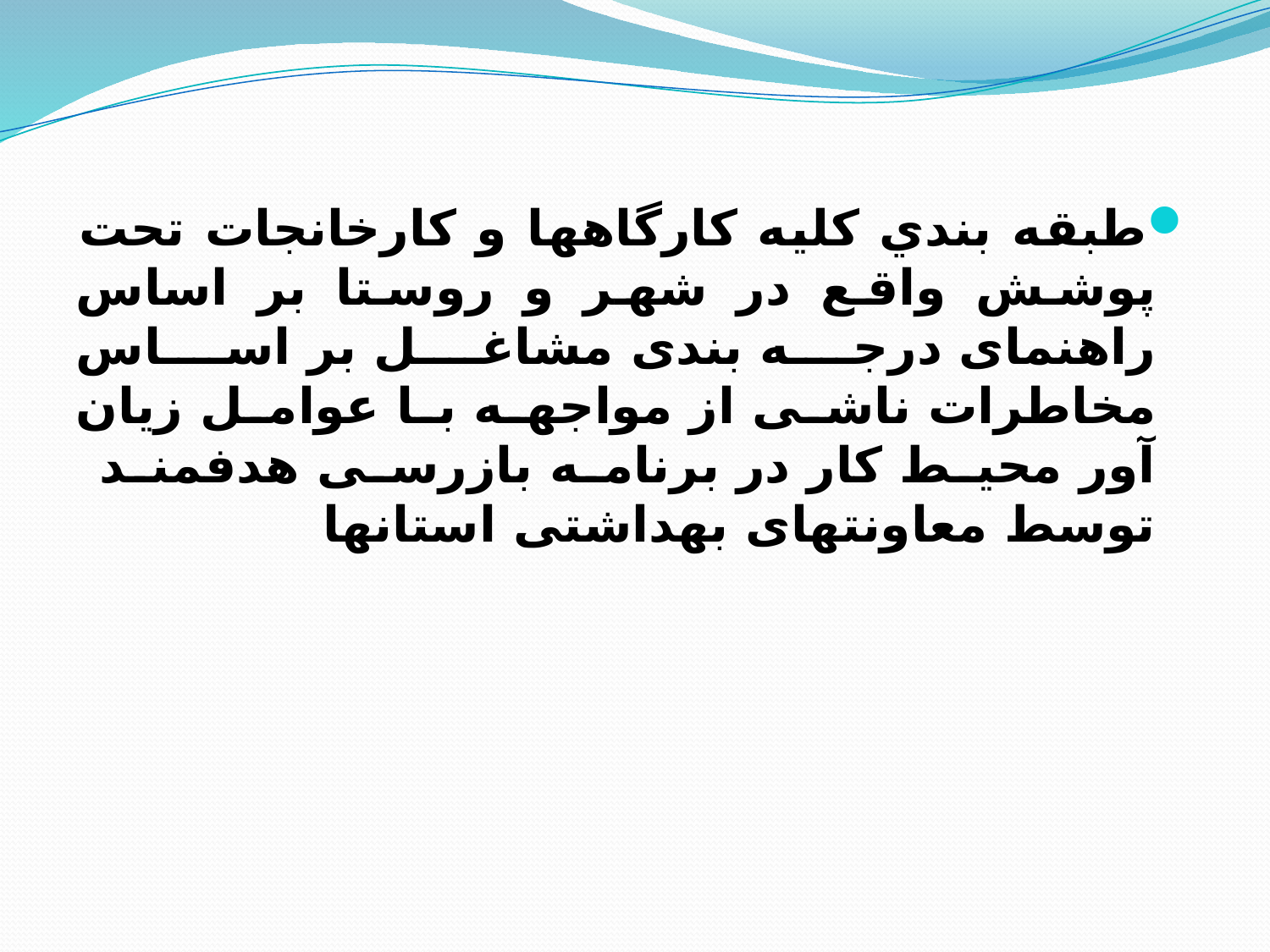

طبقه بندي کلیه کارگاهها و کارخانجات تحت پوشش واقع در شهر و روستا بر اساس راهنمای درجه بندی مشاغل بر اساس مخاطرات ناشی از مواجهه با عوامل زیان آور محیط کار در برنامه بازرسی هدفمند توسط معاونتهای بهداشتی استانها